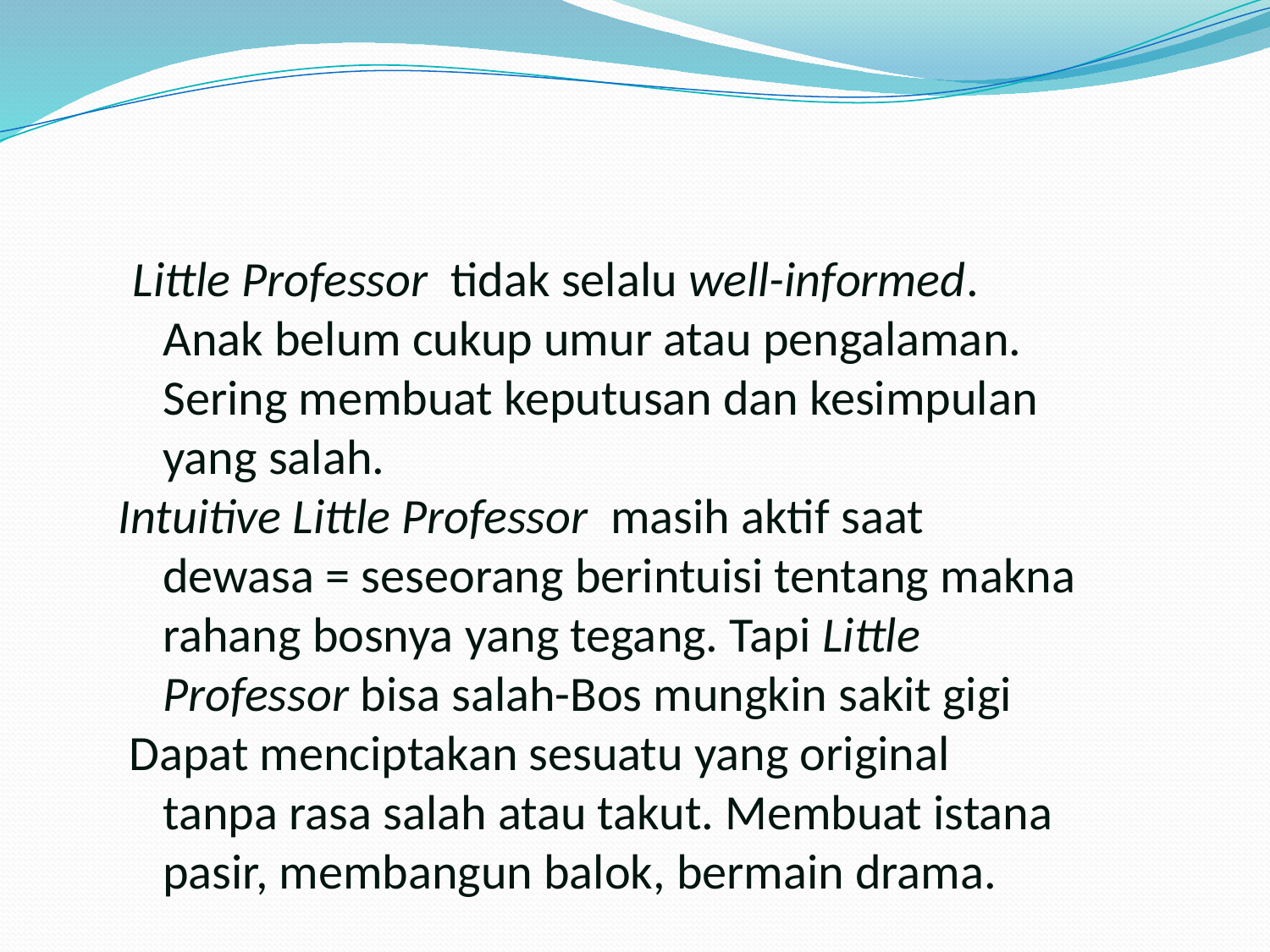

#

 Little Professor  tidak selalu well-informed.
    Anak belum cukup umur atau pengalaman.
    Sering membuat keputusan dan kesimpulan
    yang salah.
Intuitive Little Professor  masih aktif saat
    dewasa = seseorang berintuisi tentang makna
    rahang bosnya yang tegang. Tapi Little
    Professor bisa salah-Bos mungkin sakit gigi
 Dapat menciptakan sesuatu yang original
    tanpa rasa salah atau takut. Membuat istana
    pasir, membangun balok, bermain drama.